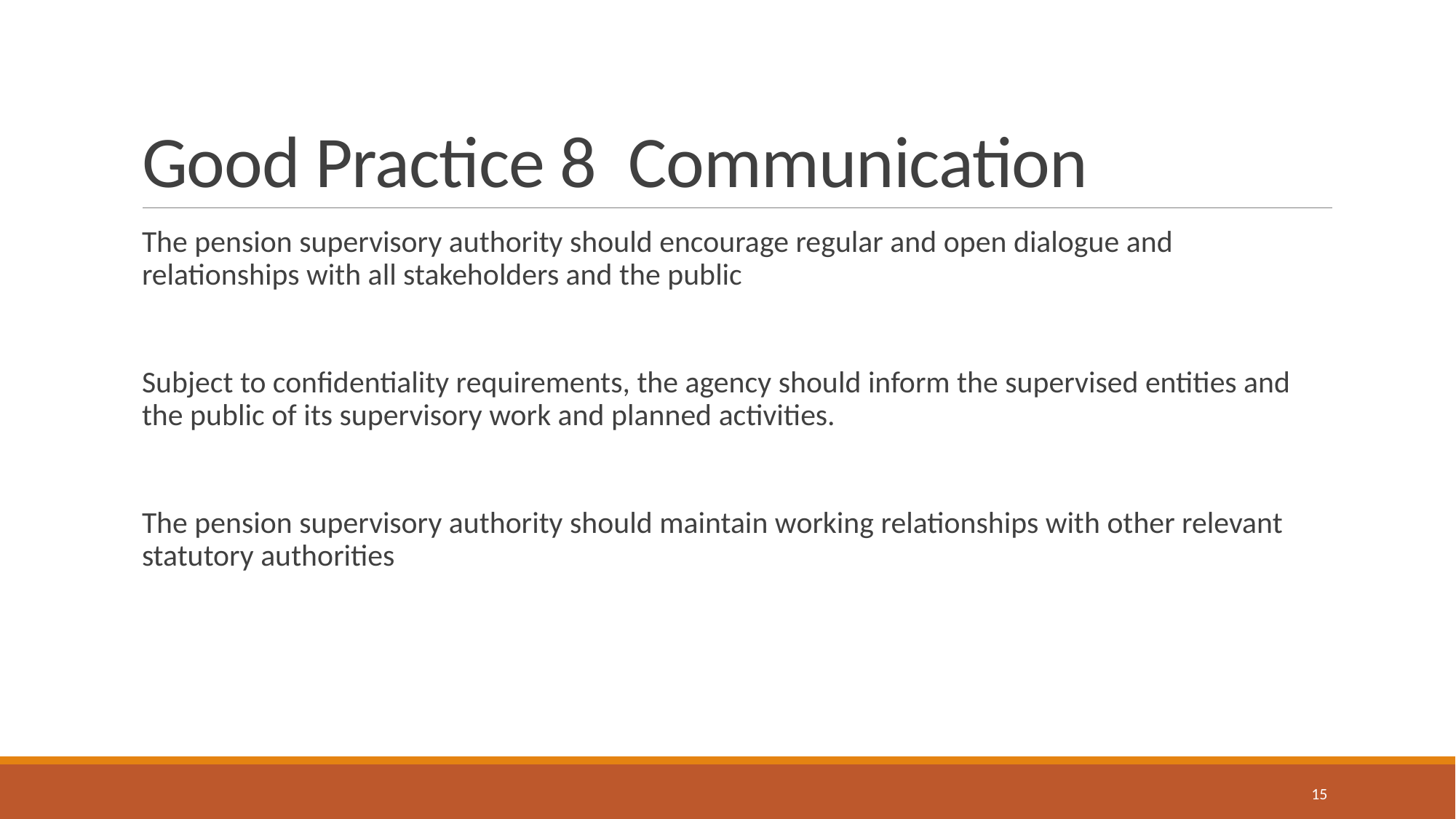

# Good Practice 8  Communication
The pension supervisory authority should encourage regular and open dialogue and relationships with all stakeholders and the public

Subject to confidentiality requirements, the agency should inform the supervised entities and the public of its supervisory work and planned activities.

The pension supervisory authority should maintain working relationships with other relevant statutory authorities
15